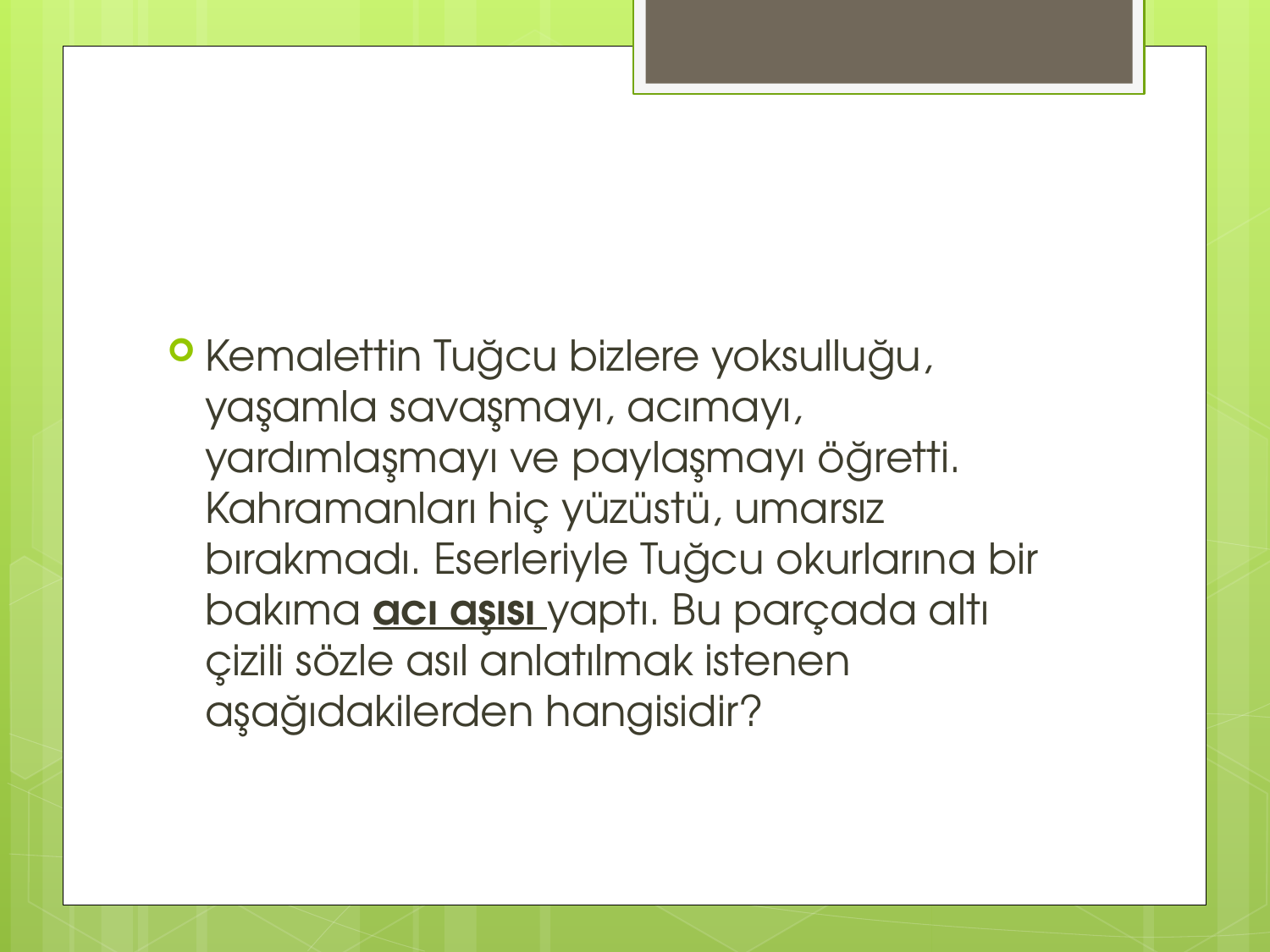

#
Kemalettin Tuğcu bizlere yoksulluğu, yaşamla savaşmayı, acımayı, yardımlaşmayı ve paylaşmayı öğretti. Kahramanları hiç yüzüstü, umarsız bırakmadı. Eserleriyle Tuğcu okurlarına bir bakıma acı aşısı yaptı. Bu parçada altı çizili sözle asıl anlatılmak istenen aşağıdakilerden hangisidir?